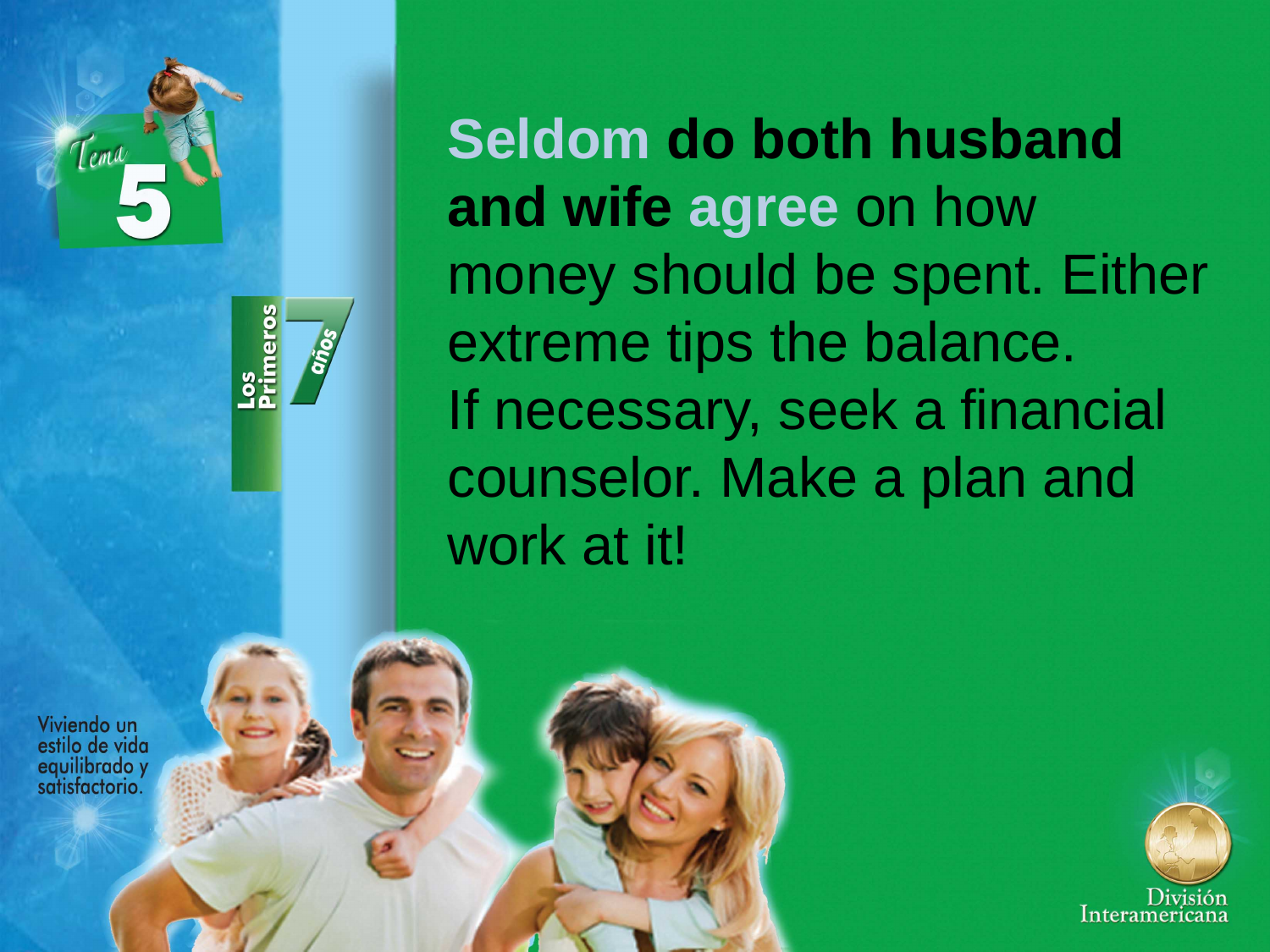

Seldom do both husband and wife agree on how money should be spent. Either extreme tips the balance.
If necessary, seek a financial counselor. Make a plan and work at it!